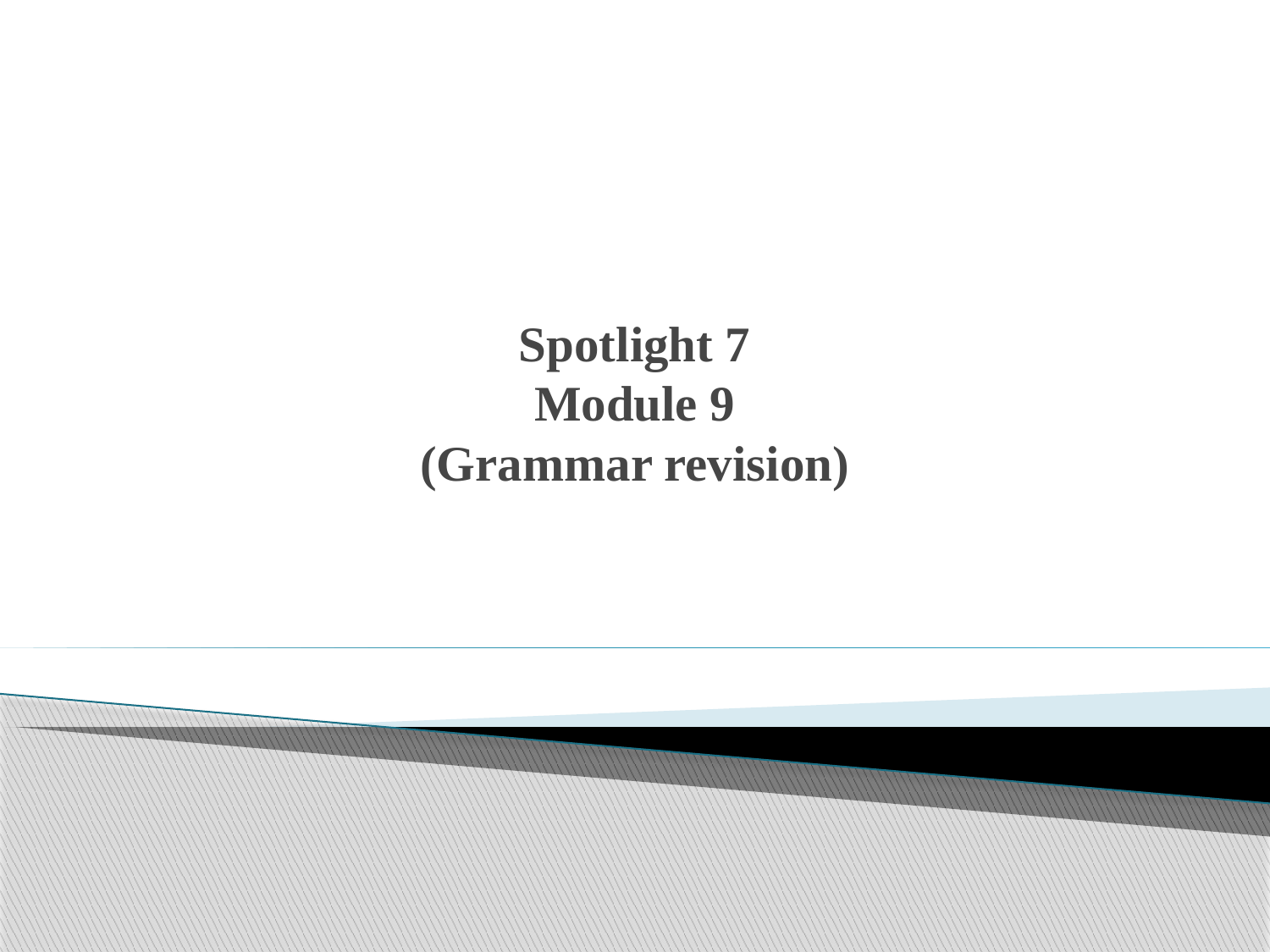

# Spotlight 7 Module 9 (Grammar revision)